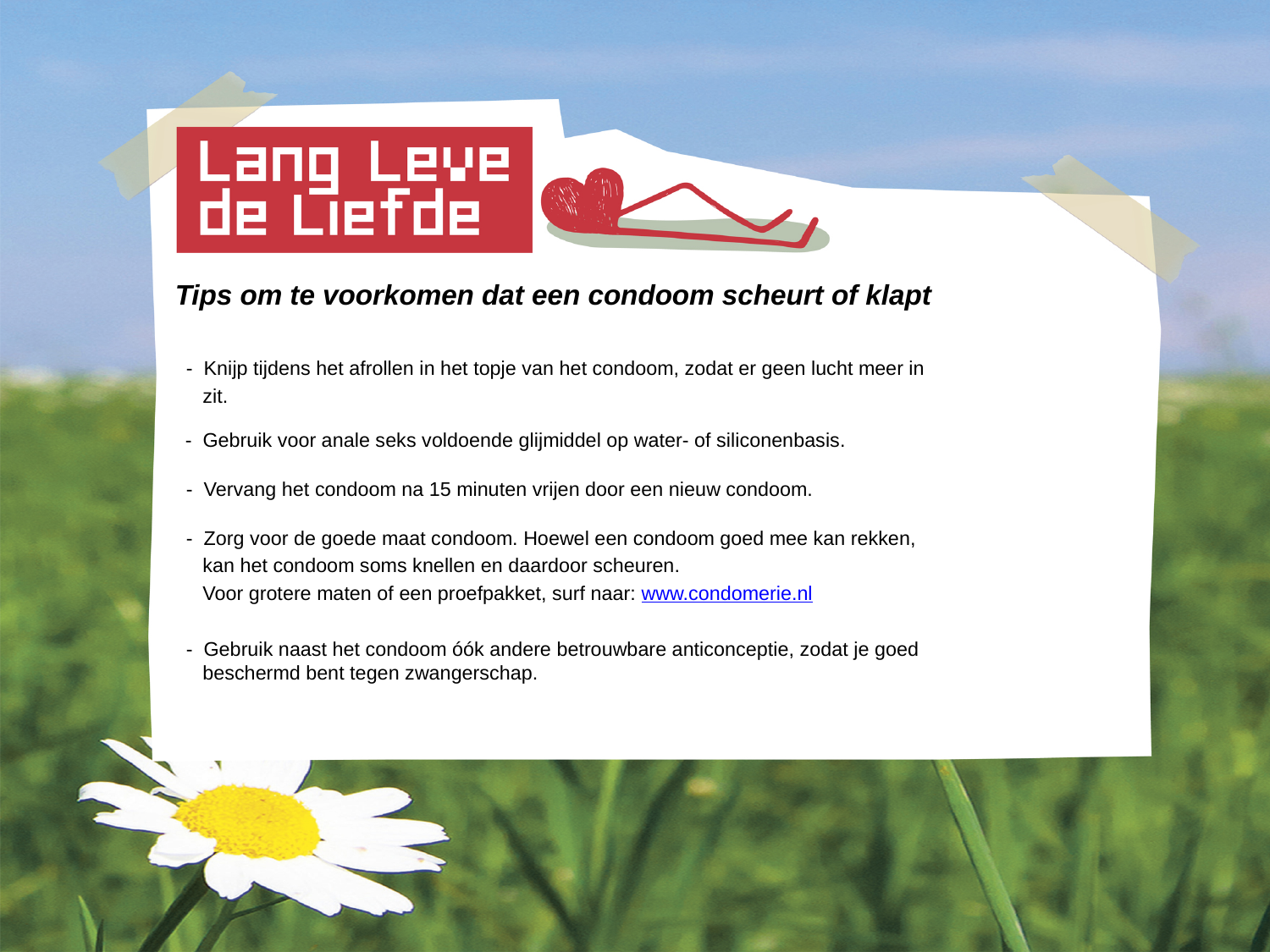

Tips om te voorkomen dat een condoom scheurt of klapt

  -  Knijp tijdens het afrollen in het topje van het condoom, zodat er geen lucht meer in
     zit.

   -  Gebruik voor anale seks voldoende glijmiddel op water- of siliconenbasis.

  -  Vervang het condoom na 15 minuten vrijen door een nieuw condoom.

  -  Zorg voor de goede maat condoom. Hoewel een condoom goed mee kan rekken,
     kan het condoom soms knellen en daardoor scheuren.
     Voor grotere maten of een proefpakket, surf naar: www.condomerie.nl

  -  Gebruik naast het condoom óók andere betrouwbare anticonceptie, zodat je goed
     beschermd bent tegen zwangerschap.